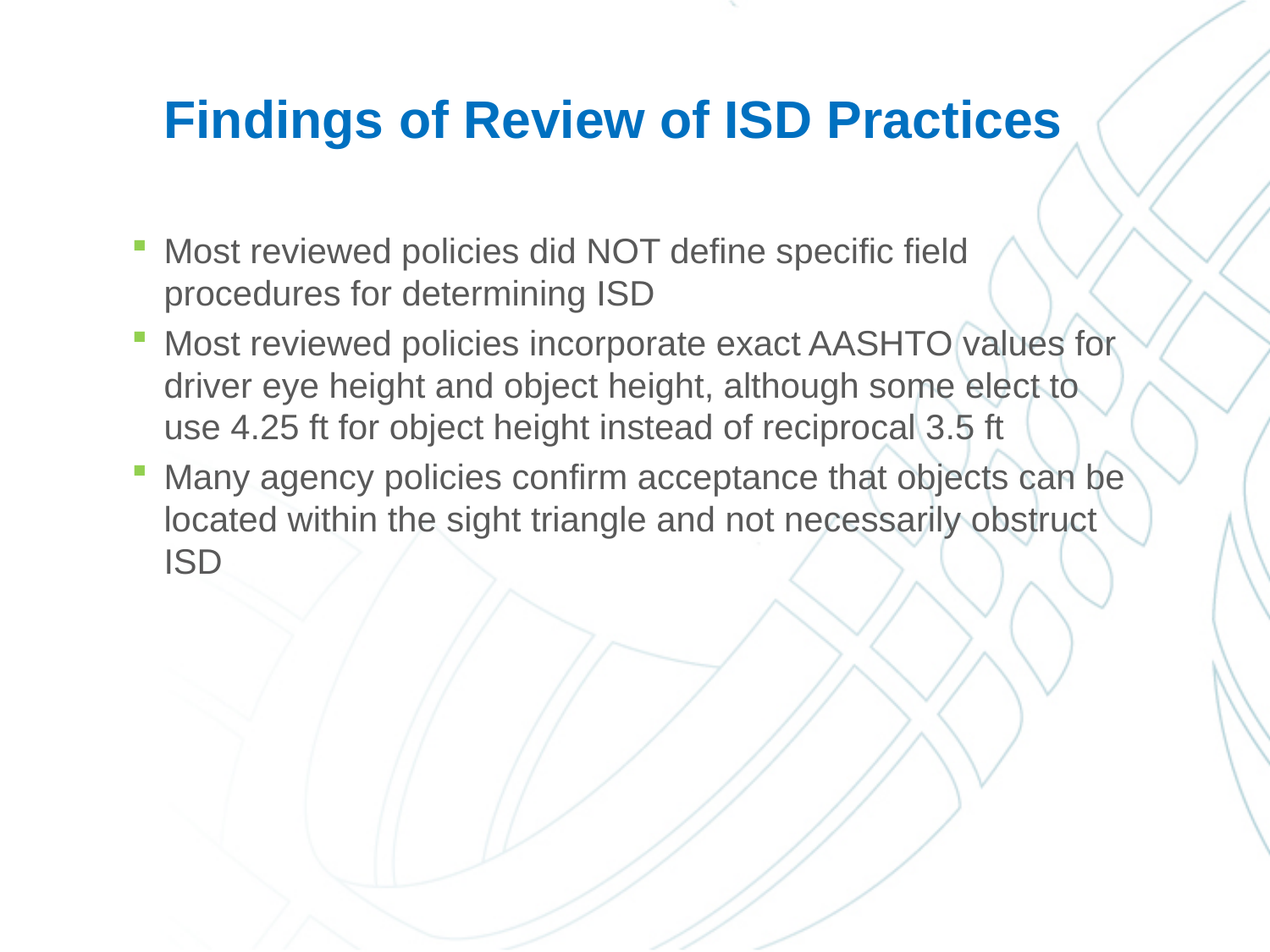

# Findings of Review of ISD Practices
Most reviewed policies did NOT define specific field procedures for determining ISD
Most reviewed policies incorporate exact AASHTO values for driver eye height and object height, although some elect to use 4.25 ft for object height instead of reciprocal 3.5 ft
Many agency policies confirm acceptance that objects can be located within the sight triangle and not necessarily obstruct ISD